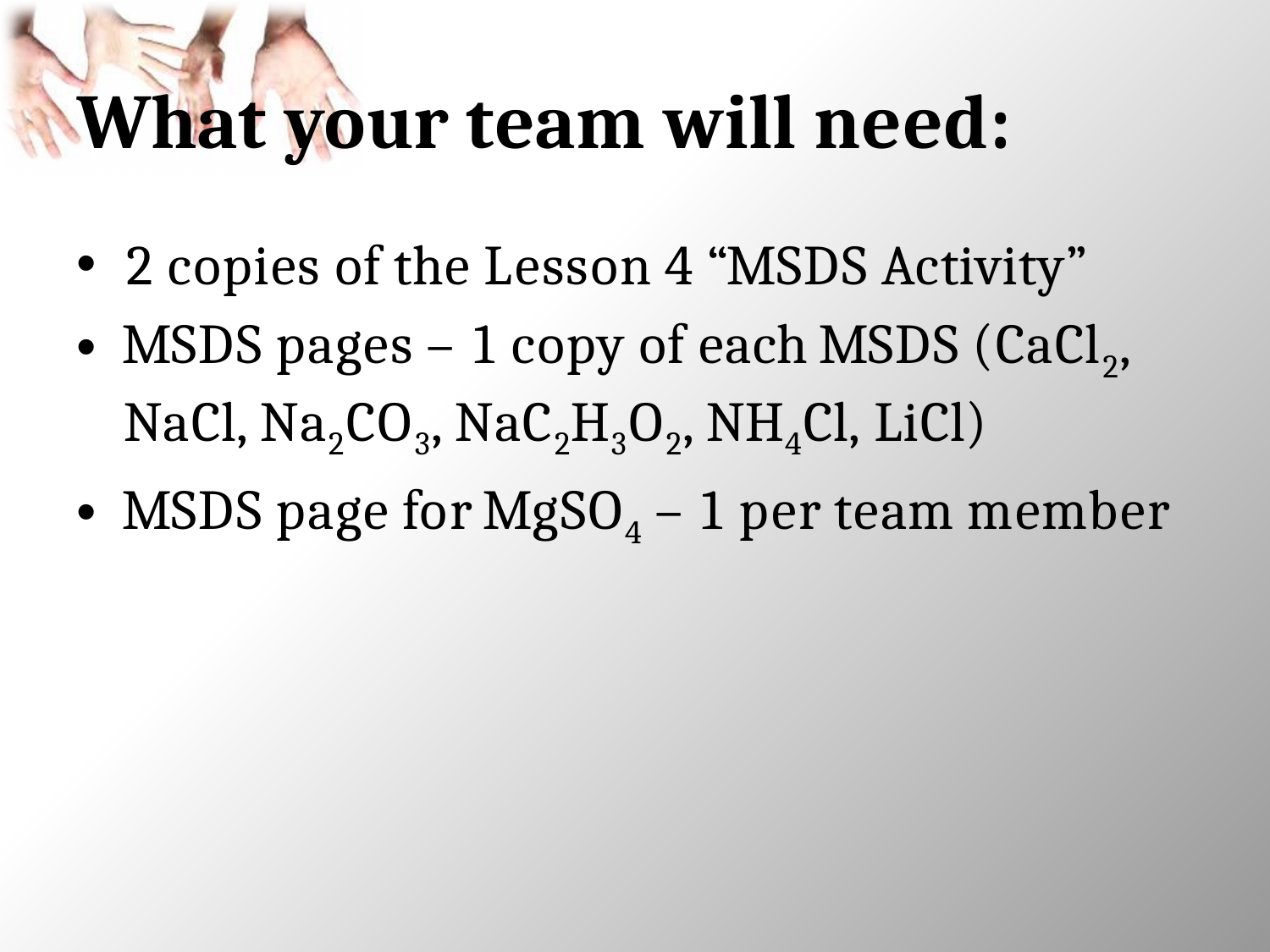

# What your team will need:
2 copies of the Lesson 4 “MSDS Activity”
MSDS pages – 1 copy of each MSDS (CaCl2, NaCl, Na2CO3, NaC2H3O2, NH4Cl, LiCl)
MSDS page for MgSO4 – 1 per team member